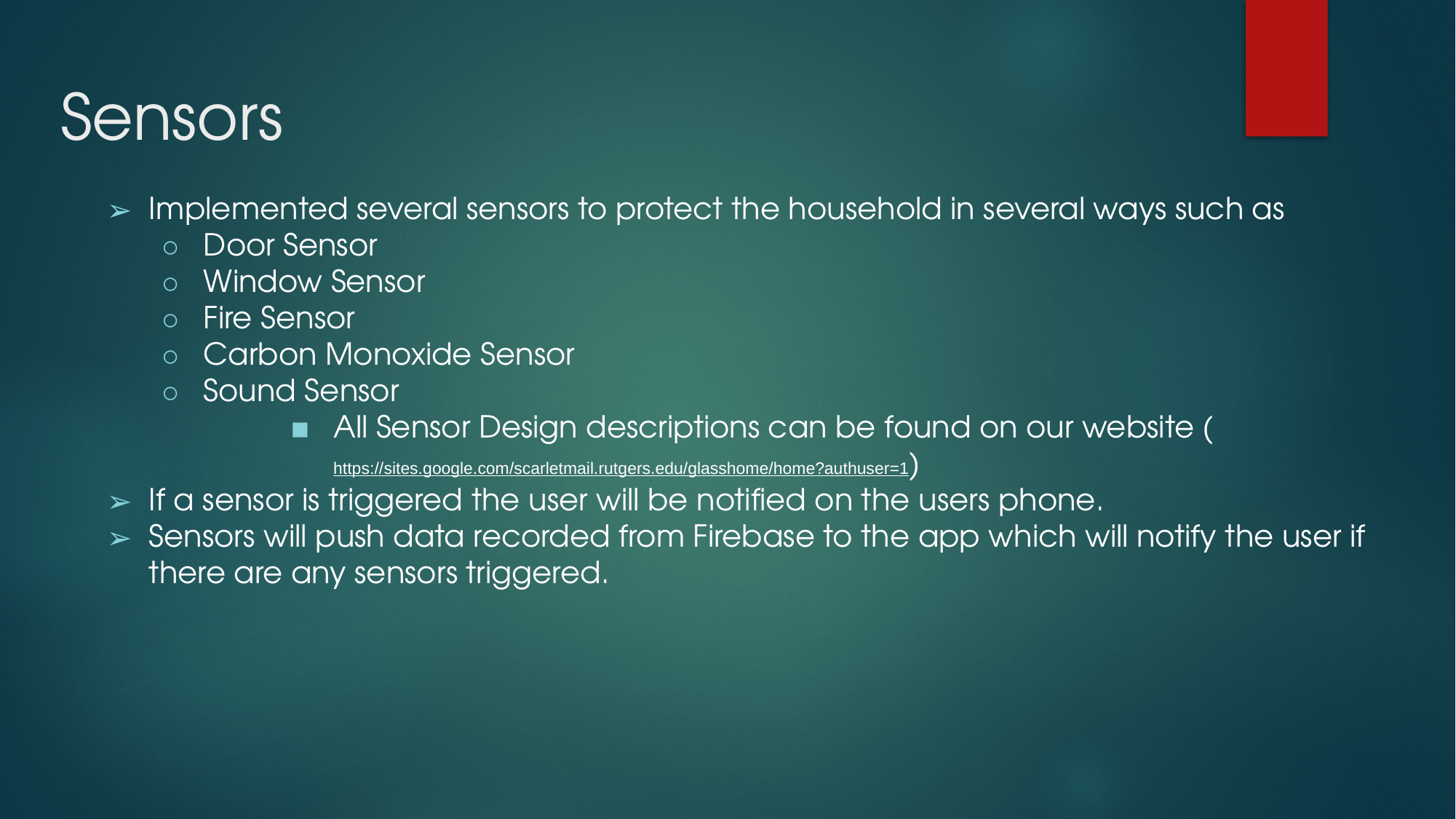

# Sensors
Implemented several sensors to protect the household in several ways such as
Door Sensor
Window Sensor
Fire Sensor
Carbon Monoxide Sensor
Sound Sensor
All Sensor Design descriptions can be found on our website (https://sites.google.com/scarletmail.rutgers.edu/glasshome/home?authuser=1)
If a sensor is triggered the user will be notified on the users phone.
Sensors will push data recorded from Firebase to the app which will notify the user if there are any sensors triggered.